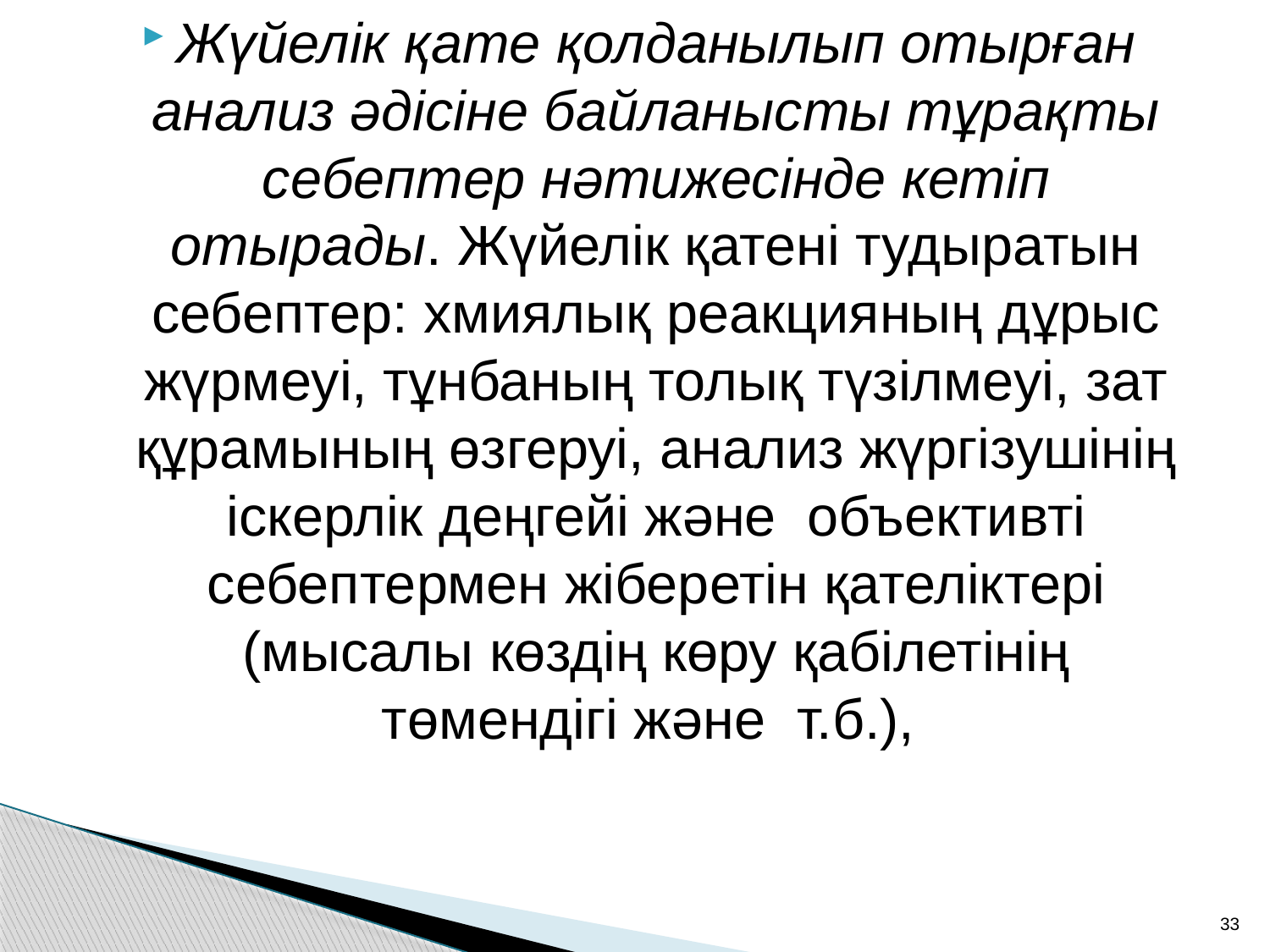

Жүйелік қате қолданылып отырған анализ әдісіне байланысты тұрақты себептер нәтижесінде кетіп отырады. Жүйелік қатені тудыратын себептер: хмиялық реакцияның дұрыс жүрмеуі, тұнбаның толық түзілмеуі, зат құрамының өзгеруі, анализ жүргізушінің іскерлік деңгейі және  объективті себептермен жіберетін қателіктері (мысалы көздің көру қабілетінің төмендігі және  т.б.),

33